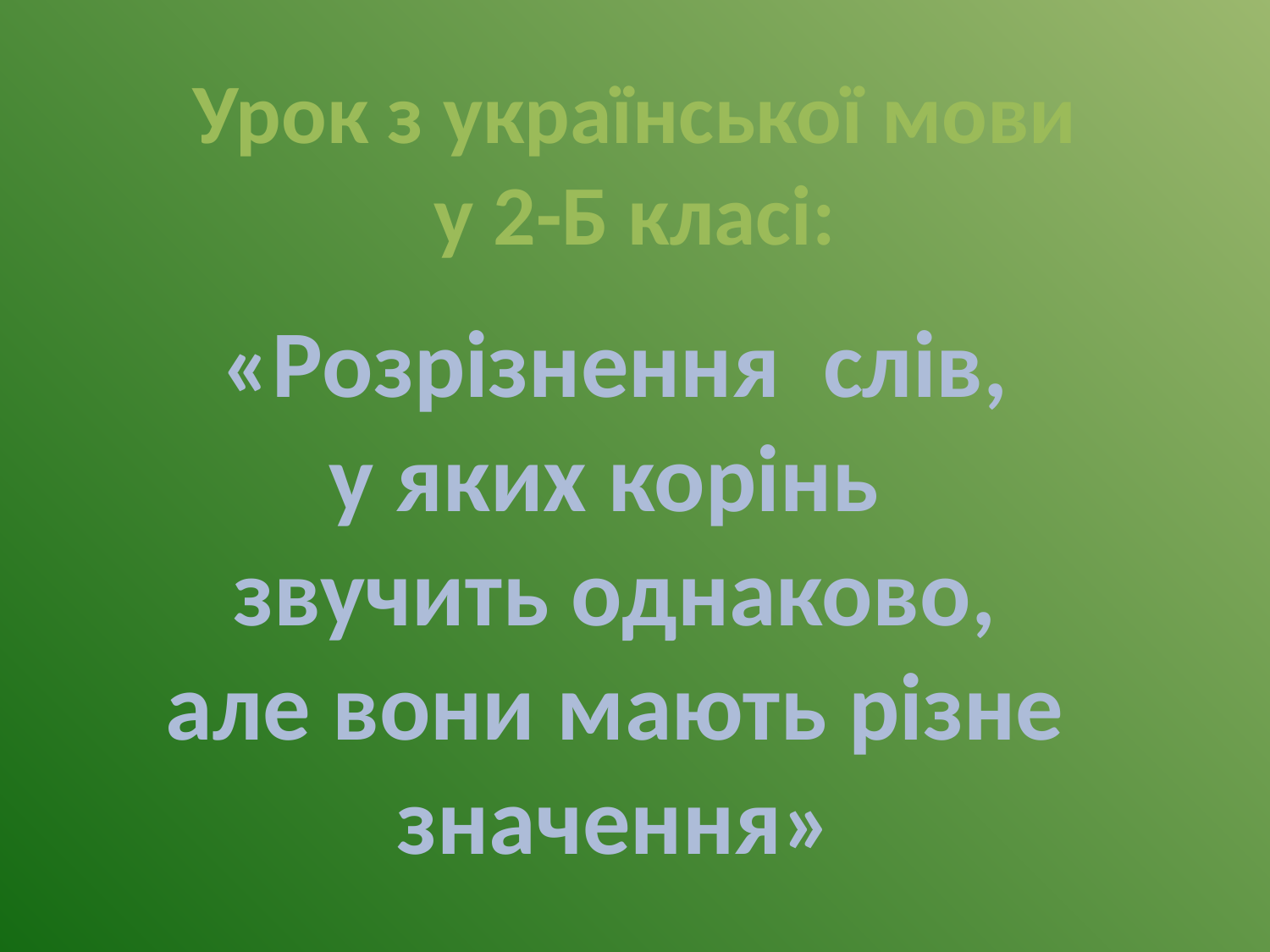

# Урок з української мови у 2-Б класі:
«Розрізнення  слів,
у яких корінь
звучить однаково,
але вони мають різне значення»